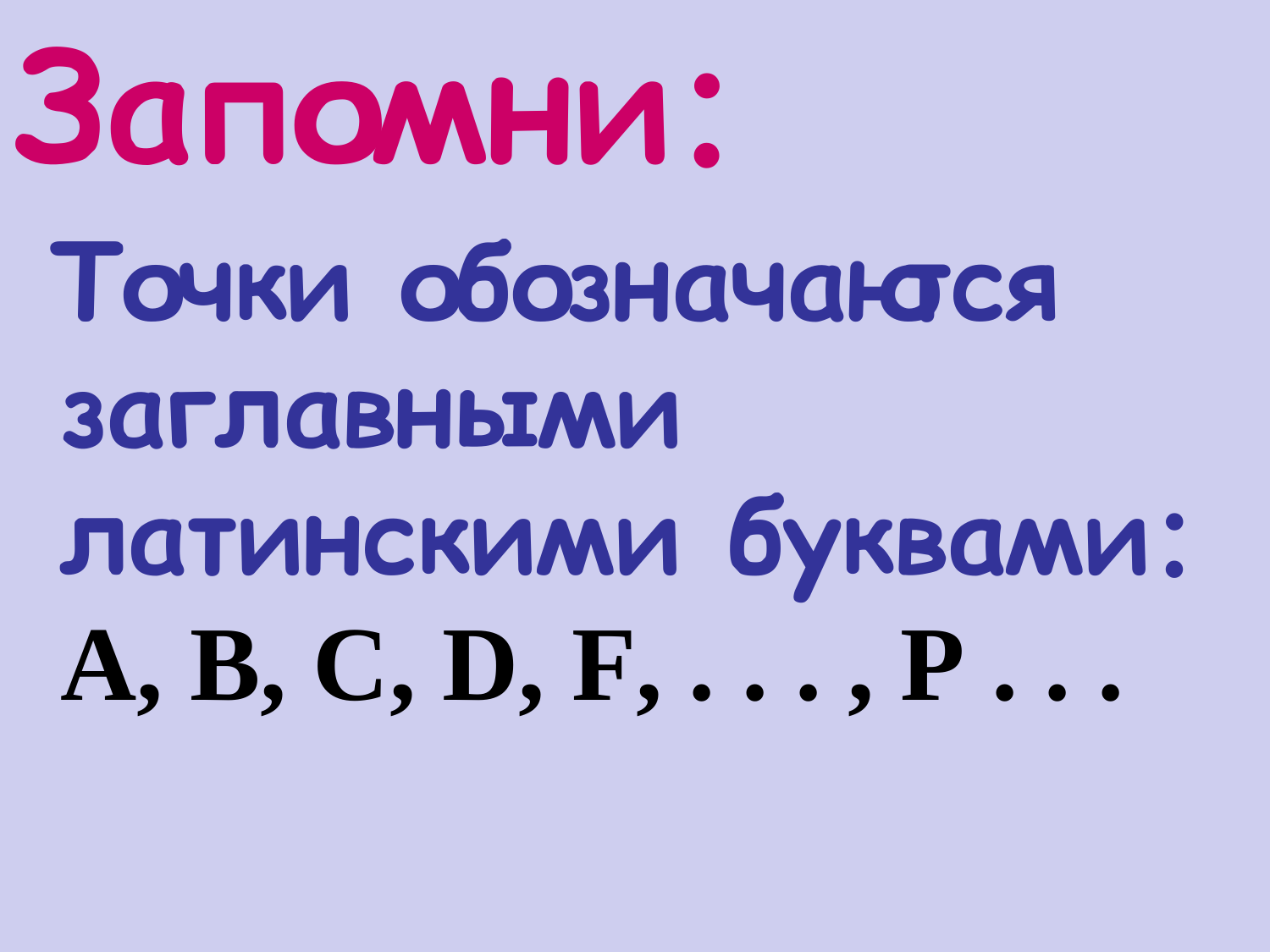

Запомни:
 Точки обозначаются заглавными латинскими буквами: А, В, С, D, F, . . . , P . . .
# Жили-были . . .

С
А

В